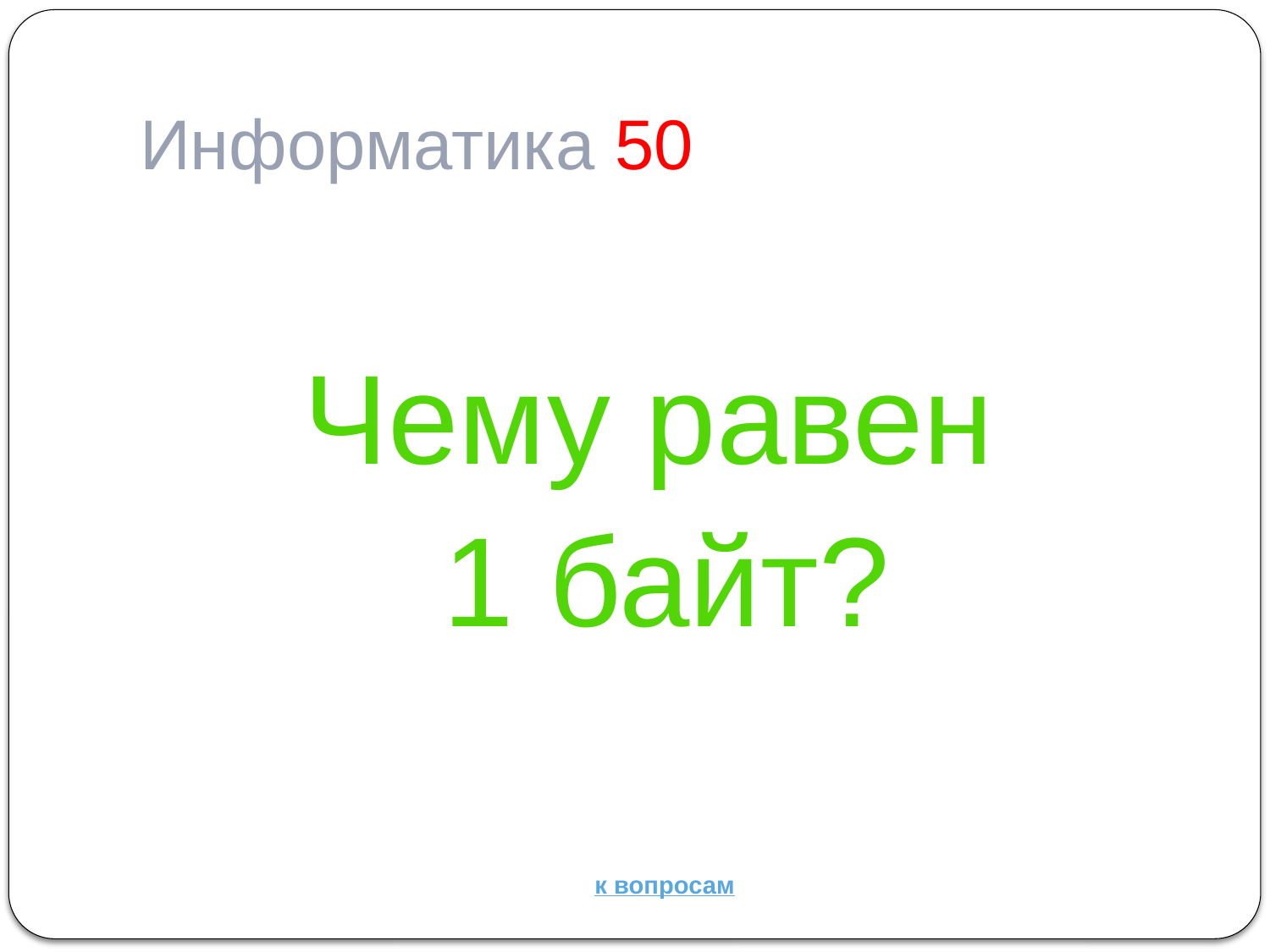

# Информатика 50

Чему равен
1 байт?
к вопросам